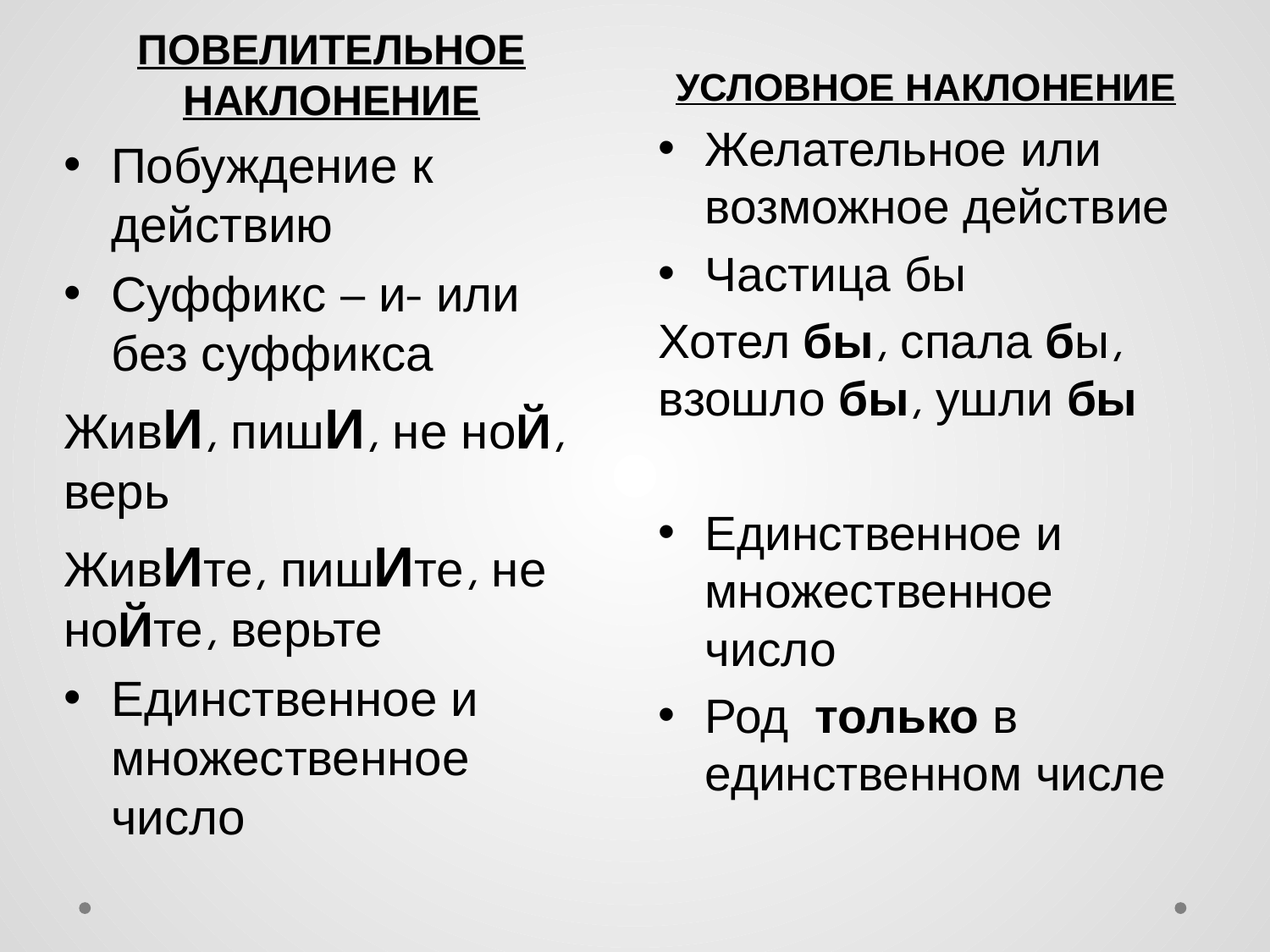

#
ПОВЕЛИТЕЛЬНОЕ НАКЛОНЕНИЕ
Побуждение к действию
Суффикс – и- или без суффикса
ЖивИ, пишИ, не ноЙ, верь
ЖивИте, пишИте, не ноЙте, верьте
Единственное и множественное число
УСЛОВНОЕ НАКЛОНЕНИЕ
Желательное или возможное действие
Частица бы
Хотел бы, спала бы, взошло бы, ушли бы

Единственное и множественное число
Род  только в единственном числе